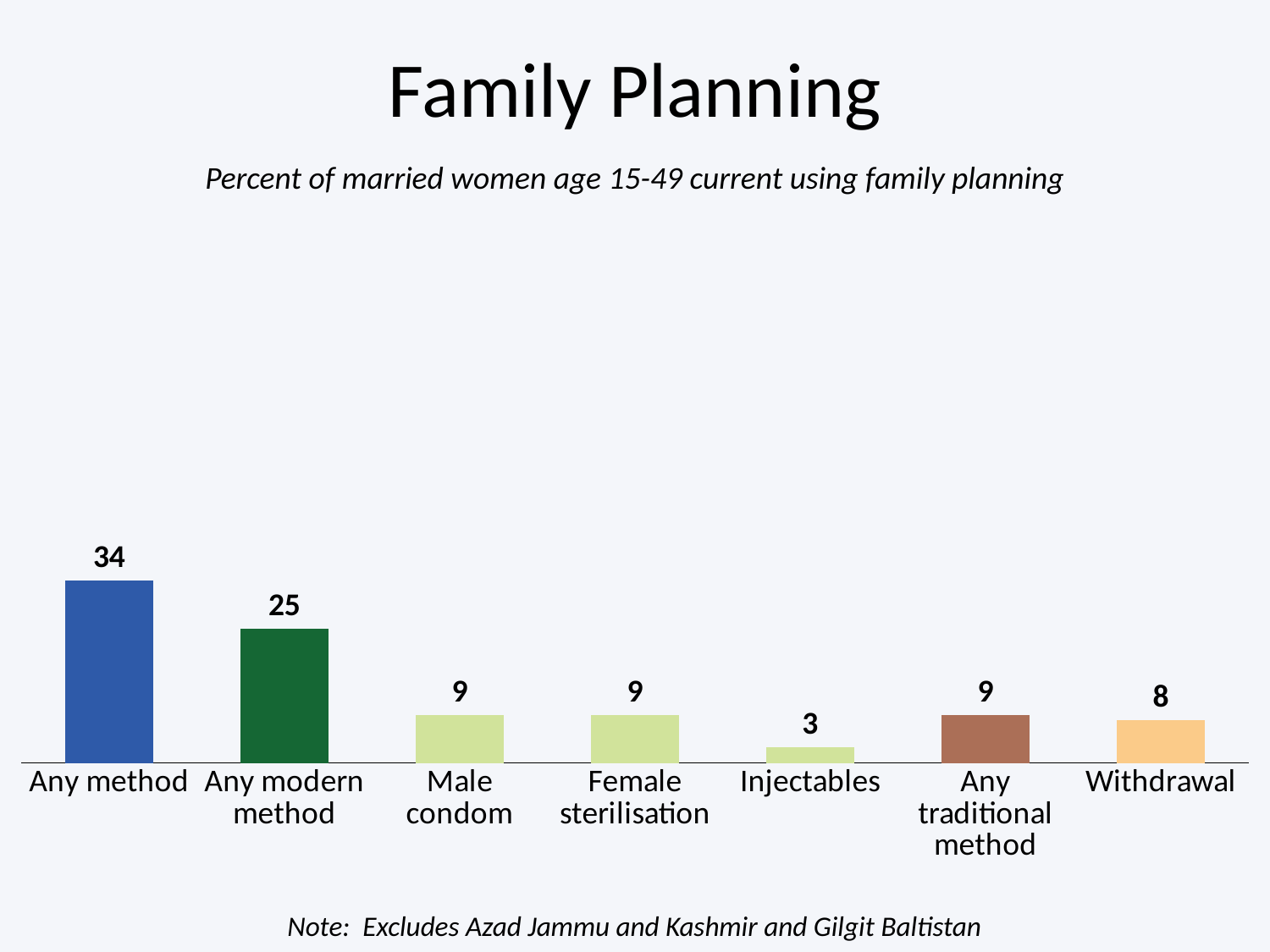

# Family Planning
Percent of married women age 15-49 current using family planning

### Chart

| Category | Currently married women |
|---|---|
| Any method | 34.0 |
| Any modern method | 25.0 |
| Male condom | 9.0 |
| Female sterilisation | 9.0 |
| Injectables | 3.0 |
| Any traditional method | 9.0 |
| Withdrawal | 8.0 |
Note:  Excludes Azad Jammu and Kashmir and Gilgit Baltistan